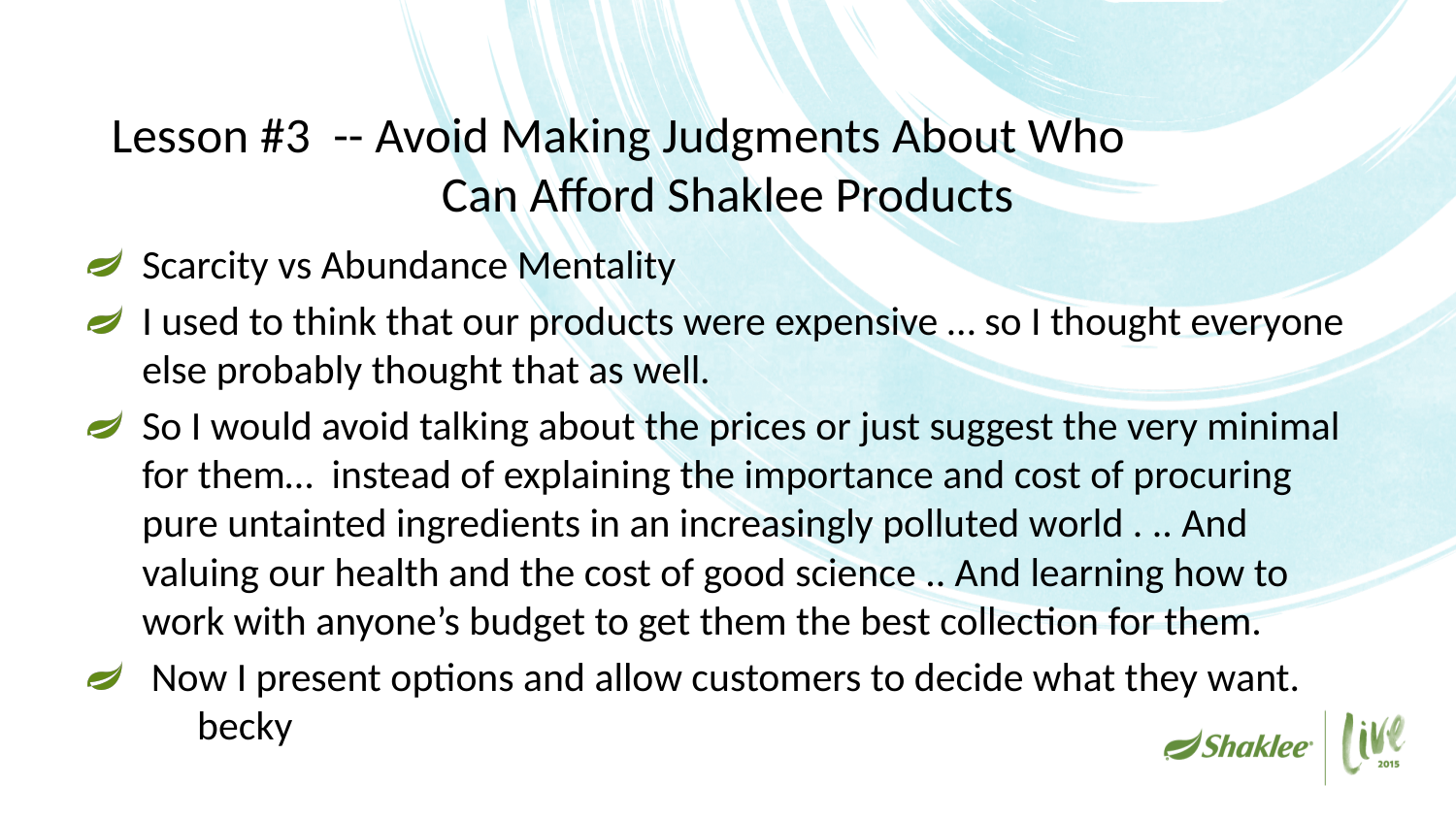

# Lesson #3  -- Avoid Making Judgments About Who 						Can Afford Shaklee Products
Scarcity vs Abundance Mentality
I used to think that our products were expensive … so I thought everyone else probably thought that as well.
So I would avoid talking about the prices or just suggest the very minimal for them…  instead of explaining the importance and cost of procuring pure untainted ingredients in an increasingly polluted world . .. And valuing our health and the cost of good science .. And learning how to work with anyone’s budget to get them the best collection for them.
 Now I present options and allow customers to decide what they want.              becky